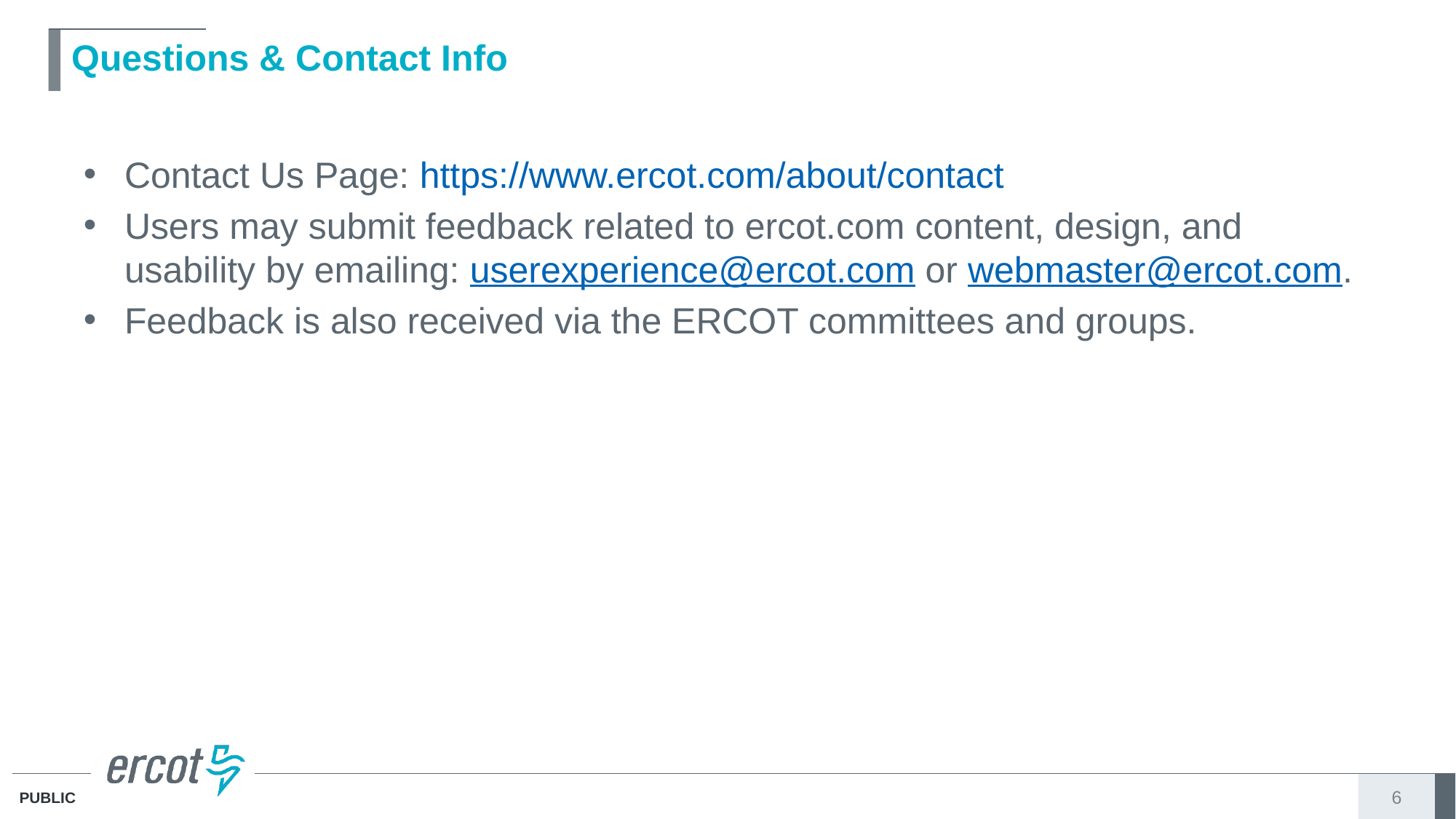

# Questions & Contact Info
Contact Us Page: https://www.ercot.com/about/contact
Users may submit feedback related to ercot.com content, design, and usability by emailing: userexperience@ercot.com or webmaster@ercot.com.
Feedback is also received via the ERCOT committees and groups.

6